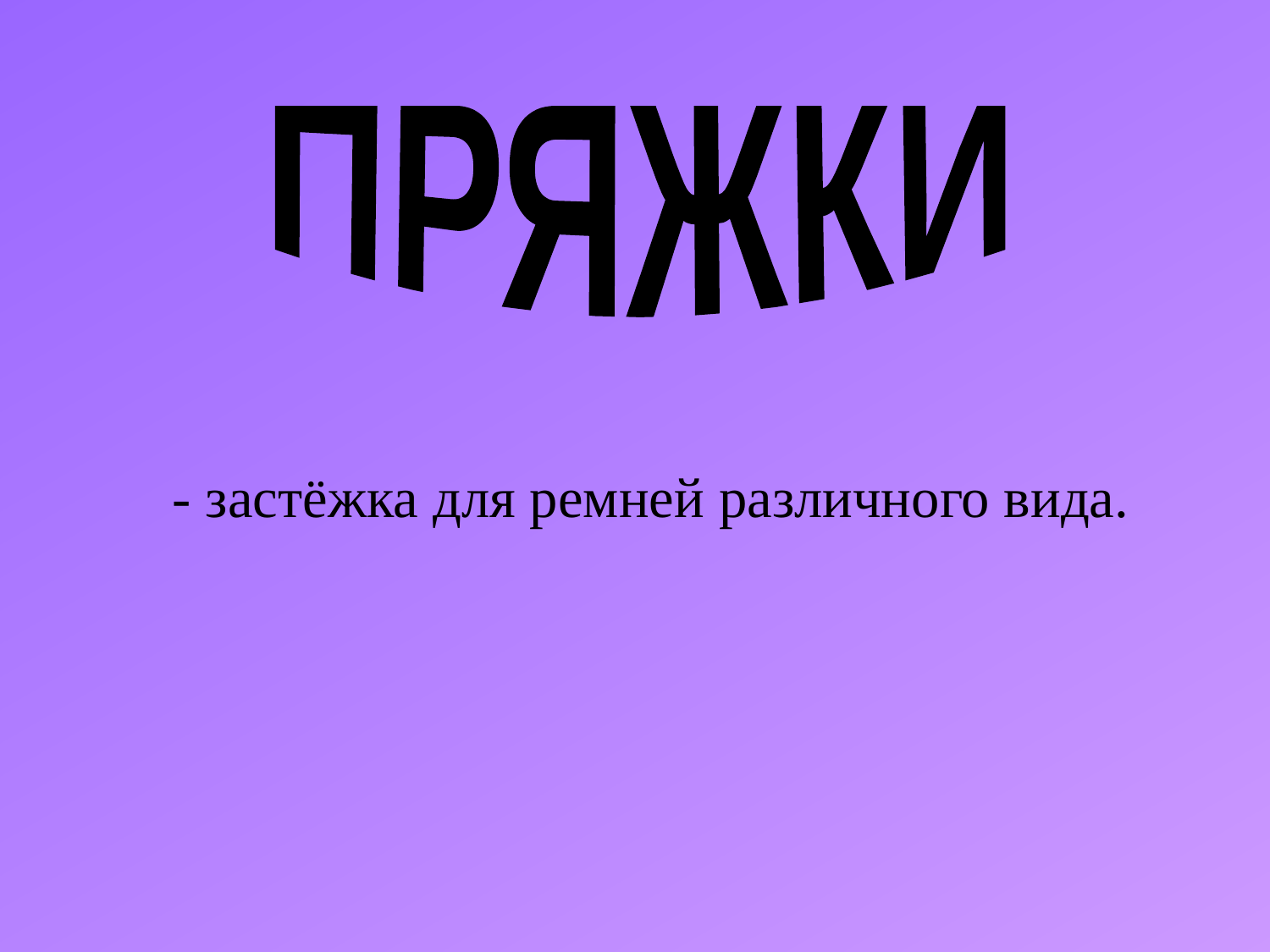

ПРЯЖКИ
- застёжка для ремней различного вида.